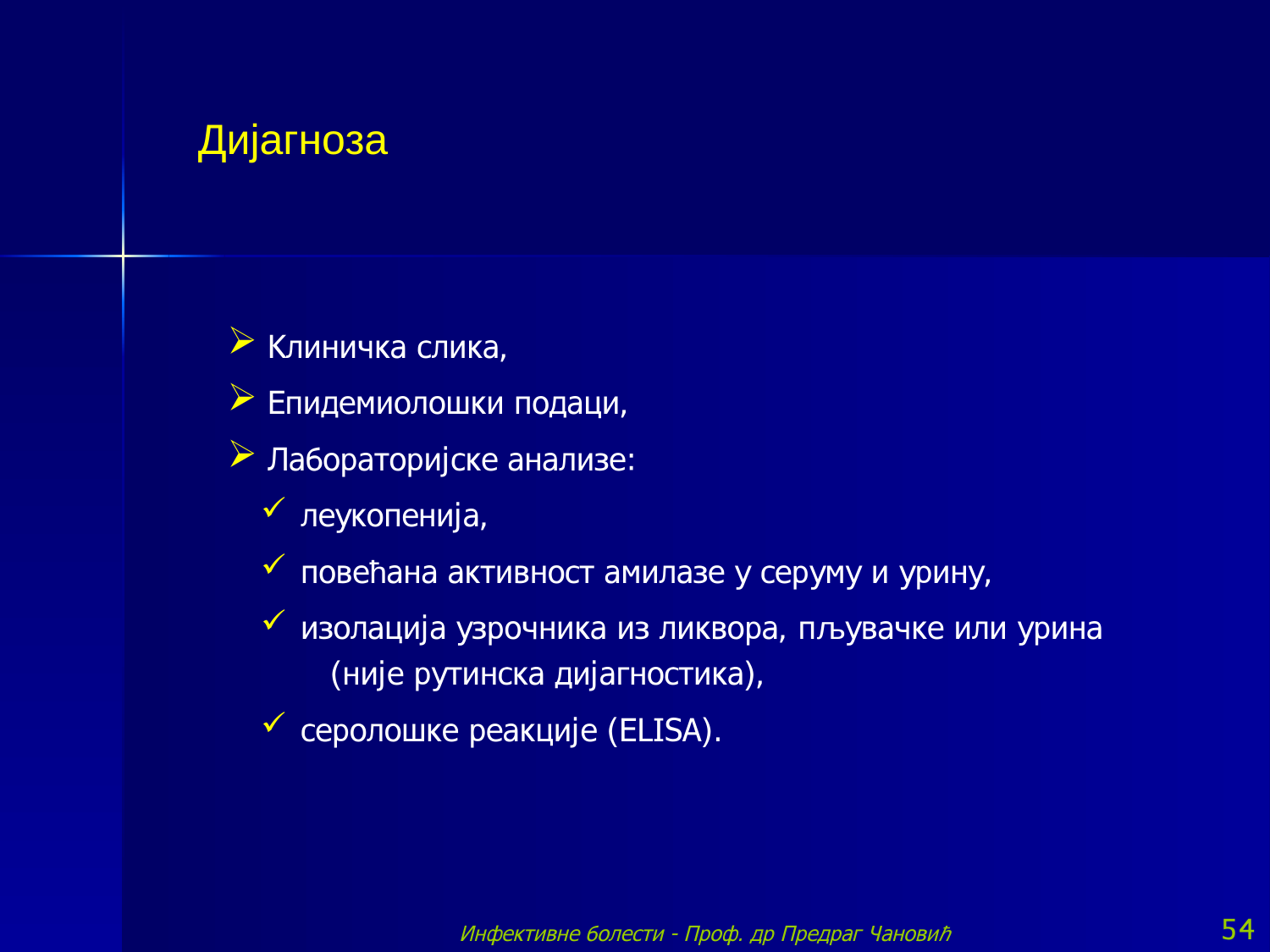

Дијагноза
 Клиничка слика,
 Епидемиолошки подаци,
 Лабораторијске анализе:
 леукопенија,
 повећана активност амилазе у серуму и урину,
 изолација узрочника из ликвора, пљувачке или урина
    (није рутинска дијагностика),
 серолошке реакције (ELISA).
Инфективне болести - Проф. др Предраг Чановић
54